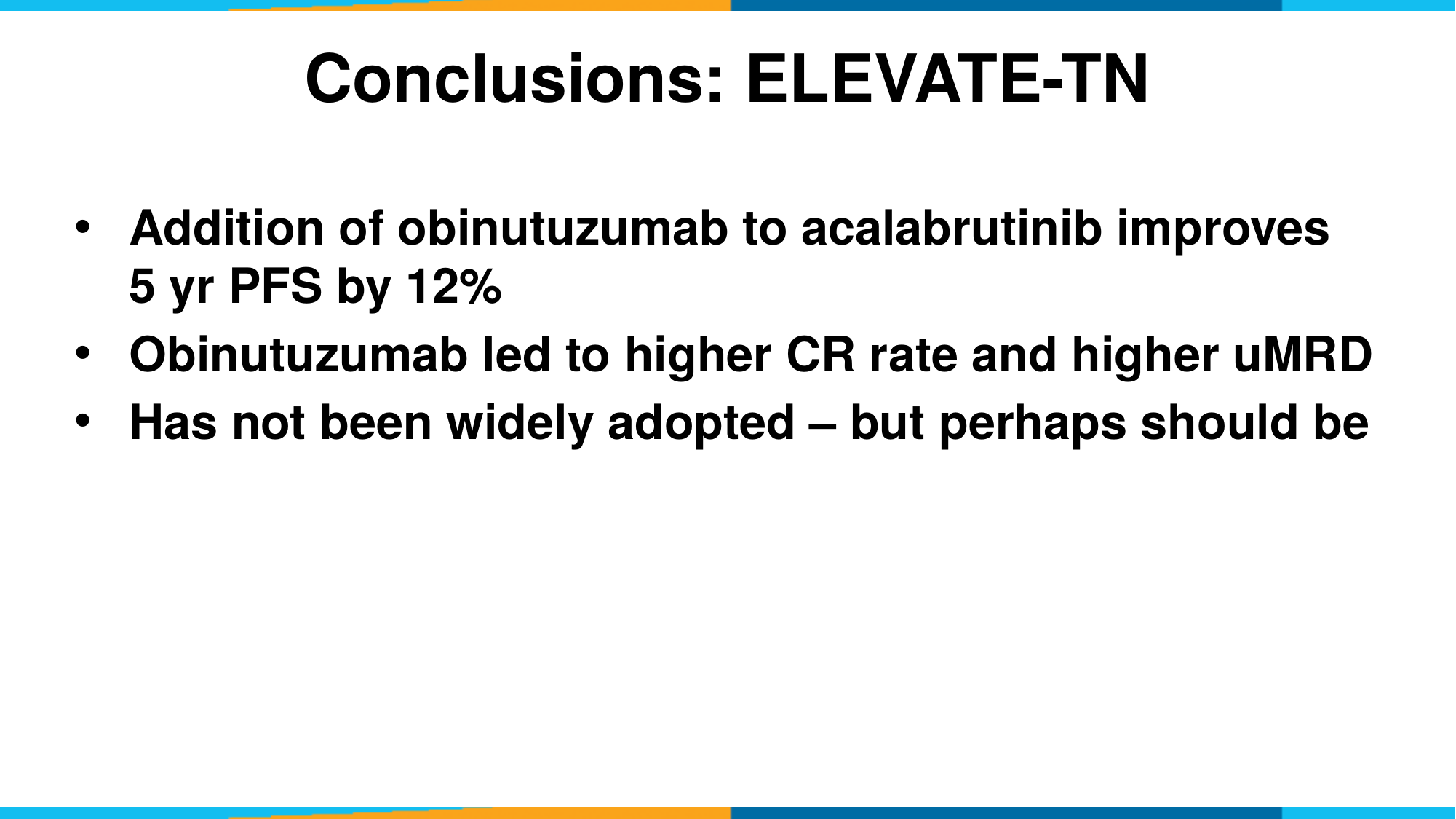

# Conclusions: ELEVATE-TN
Addition of obinutuzumab to acalabrutinib improves
5 yr PFS by 12%
Obinutuzumab led to higher CR rate and higher uMRD
Has not been widely adopted – but perhaps should be